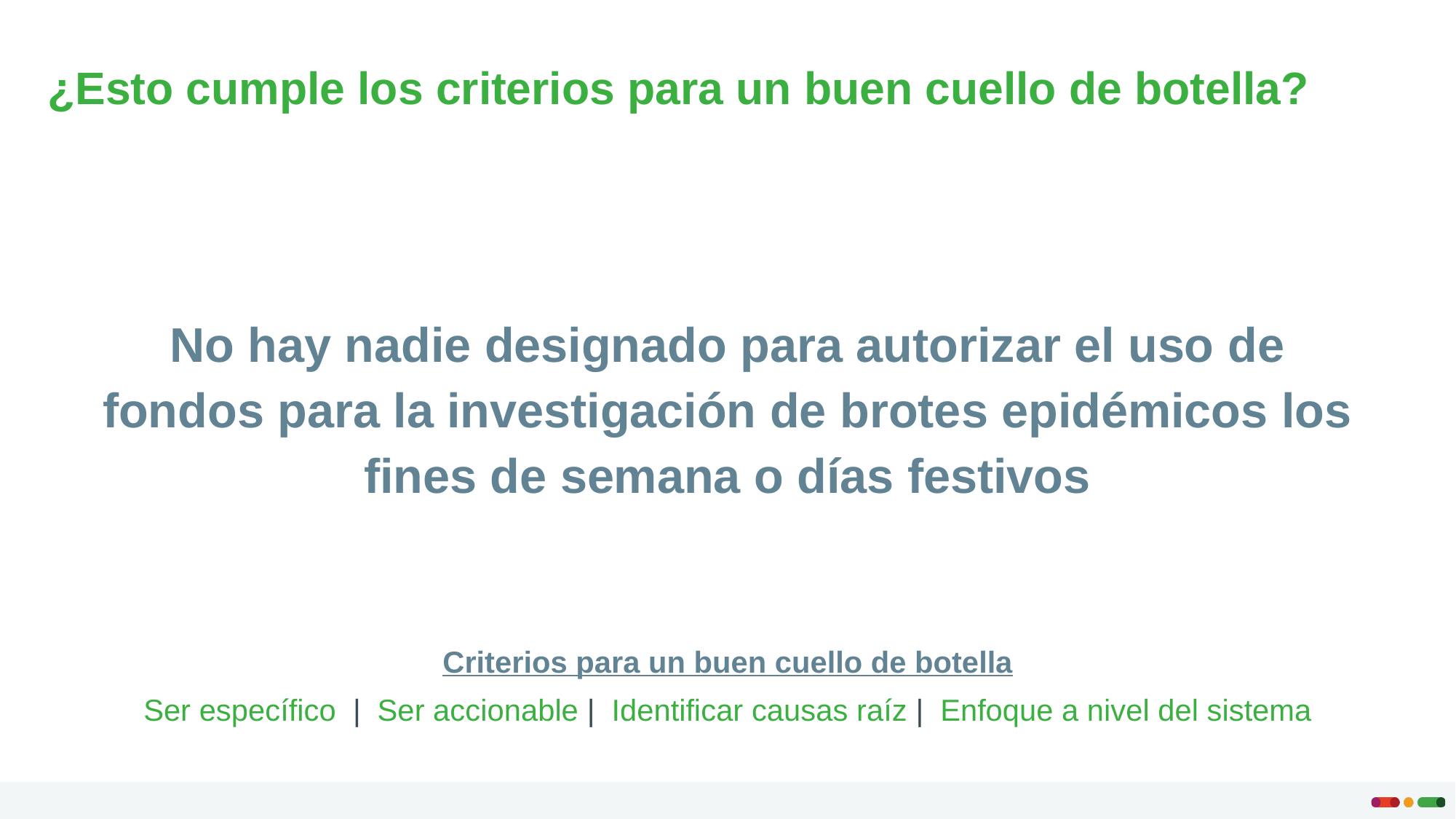

¿Esto cumple los criterios para un buen cuello de botella?
No hay nadie designado para autorizar el uso de fondos para la investigación de brotes epidémicos los fines de semana o días festivos
Criterios para un buen cuello de botella
Ser específico  |  Ser accionable |  Identificar causas raíz |  Enfoque a nivel del sistema